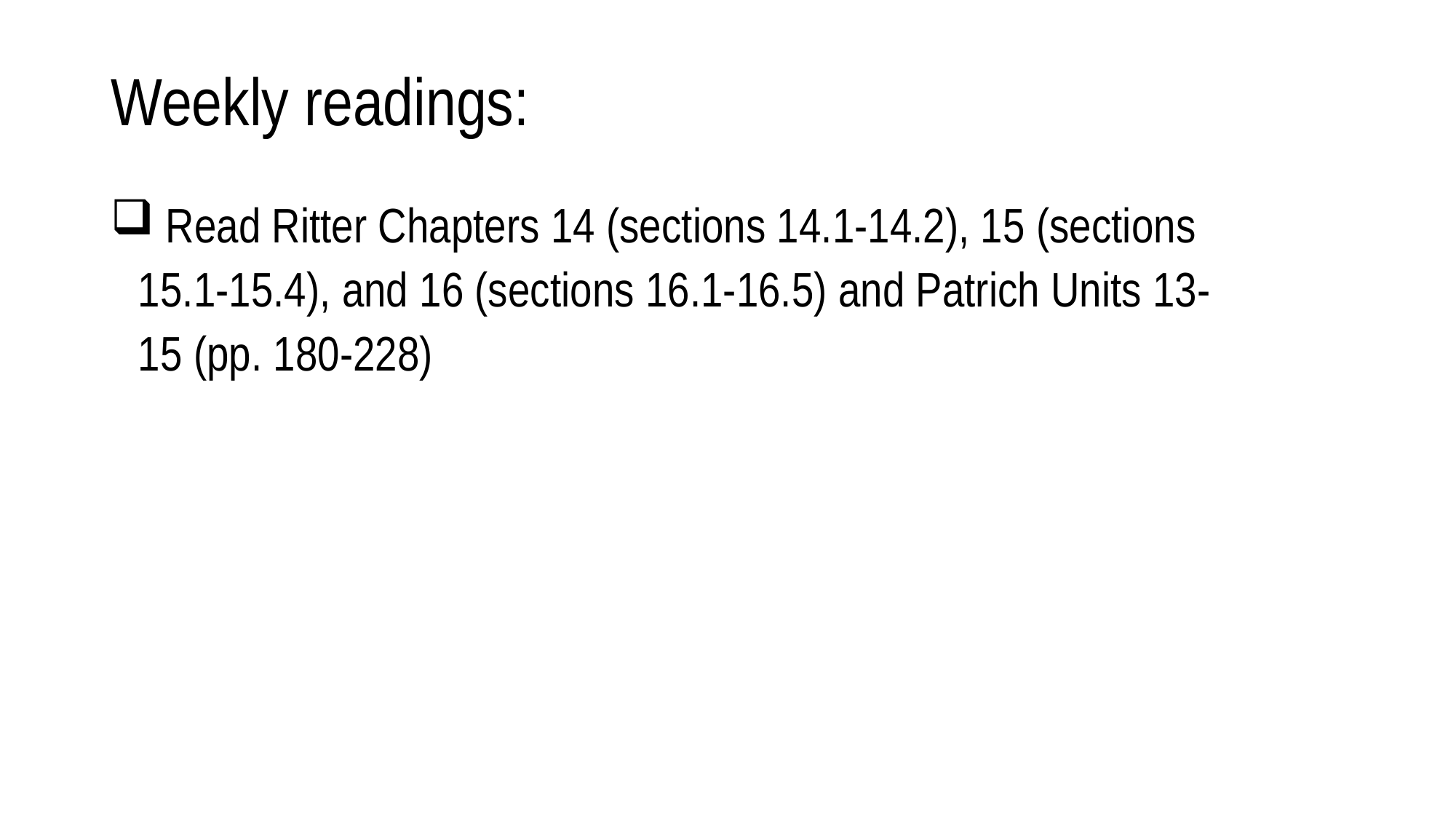

# Weekly readings:
 Read Ritter Chapters 14 (sections 14.1-14.2), 15 (sections 15.1-15.4), and 16 (sections 16.1-16.5) and Patrich Units 13-15 (pp. 180-228)